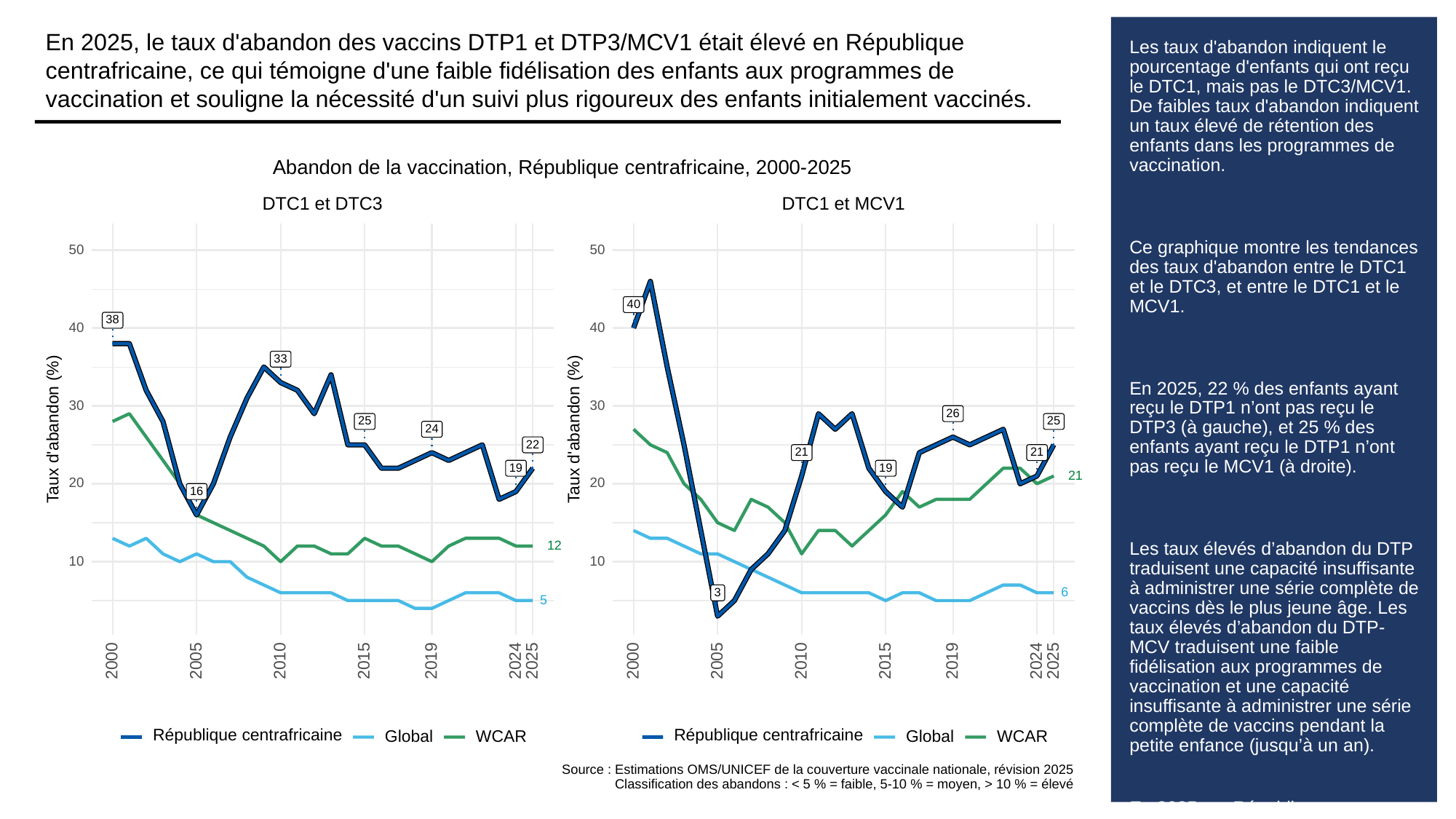

En 2025, le taux d'abandon des vaccins DTP1 et DTP3/MCV1 était élevé en République centrafricaine, ce qui témoigne d'une faible fidélisation des enfants aux programmes de vaccination et souligne la nécessité d'un suivi plus rigoureux des enfants initialement vaccinés.
# Les taux d'abandon indiquent le pourcentage d'enfants qui ont reçu le DTC1, mais pas le DTC3/MCV1. De faibles taux d'abandon indiquent un taux élevé de rétention des enfants dans les programmes de vaccination.

Ce graphique montre les tendances des taux d'abandon entre le DTC1 et le DTC3, et entre le DTC1 et le MCV1.

En 2025, 22 % des enfants ayant reçu le DTP1 n’ont pas reçu le DTP3 (à gauche), et 25 % des enfants ayant reçu le DTP1 n’ont pas reçu le MCV1 (à droite).

Les taux élevés d’abandon du DTP traduisent une capacité insuffisante à administrer une série complète de vaccins dès le plus jeune âge. Les taux élevés d’abandon du DTP-MCV traduisent une faible fidélisation aux programmes de vaccination et une capacité insuffisante à administrer une série complète de vaccins pendant la petite enfance (jusqu’à un an).

En 2025, en République centrafricaine, le taux d’abandon du DTP et le taux d’abandon de la combinaison DTP-MCV étaient respectivement supérieurs aux taux d’abandon mondiaux.

Abandon de la vaccination, République centrafricaine, 2000-2025
DTC1 et DTC3
DTC1 et MCV1

50
50

40

38

40
40

33

30
30

26

25
25

Taux d'abandon (%)
Taux d'abandon (%)

24

22

21
21

19
19

21
20
20

16

12
10
10

6
3

5

2000
2005
2010
2015
2019
2024
2025
2000
2005
2010
2015
2019
2024
2025
République centrafricaine
République centrafricaine
Global
WCAR
Global
WCAR

Source : Estimations OMS/UNICEF de la couverture vaccinale nationale, révision 2025
Classification des abandons : < 5 % = faible, 5-10 % = moyen, > 10 % = élevé